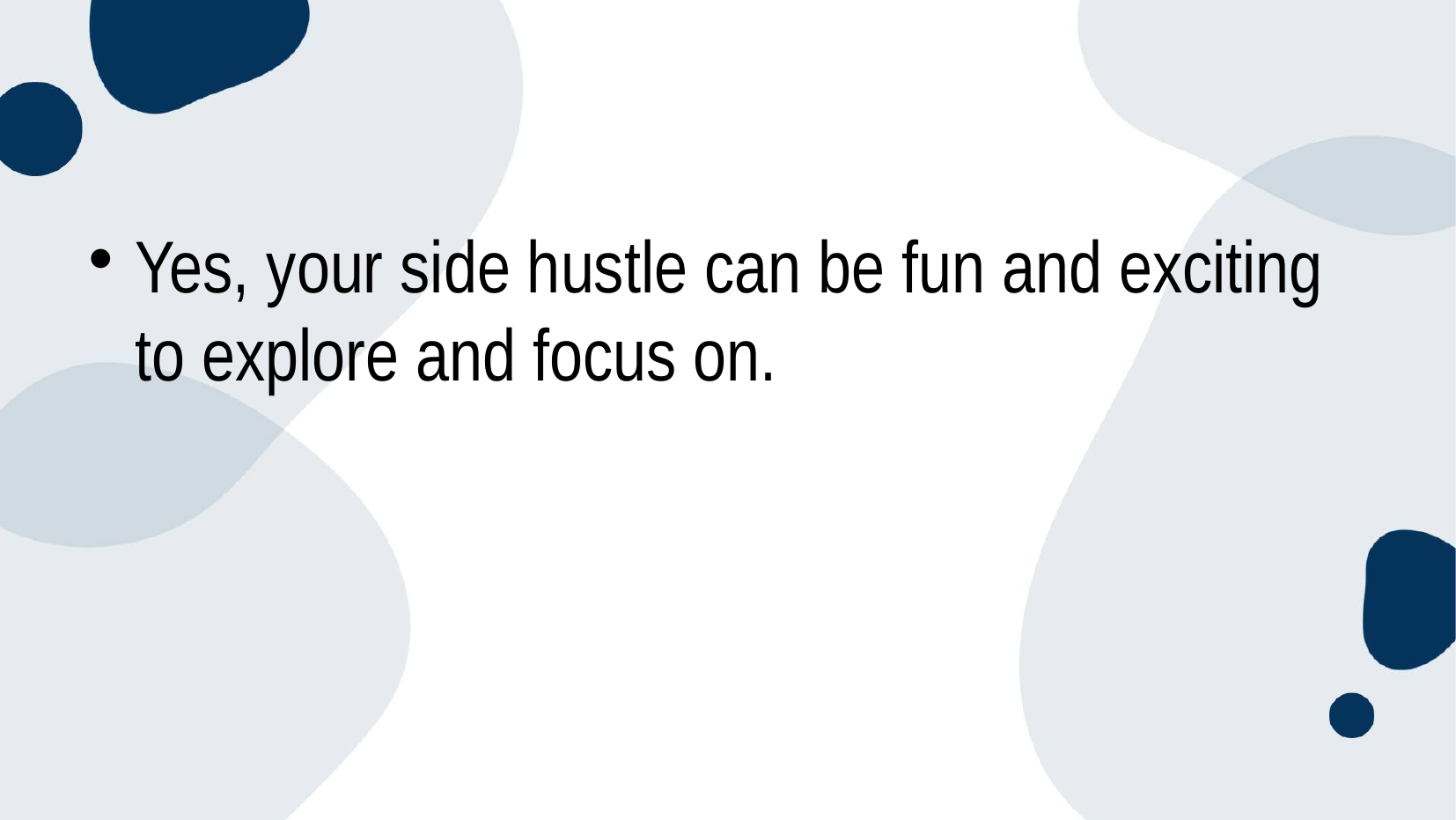

#
Yes, your side hustle can be fun and exciting to explore and focus on.